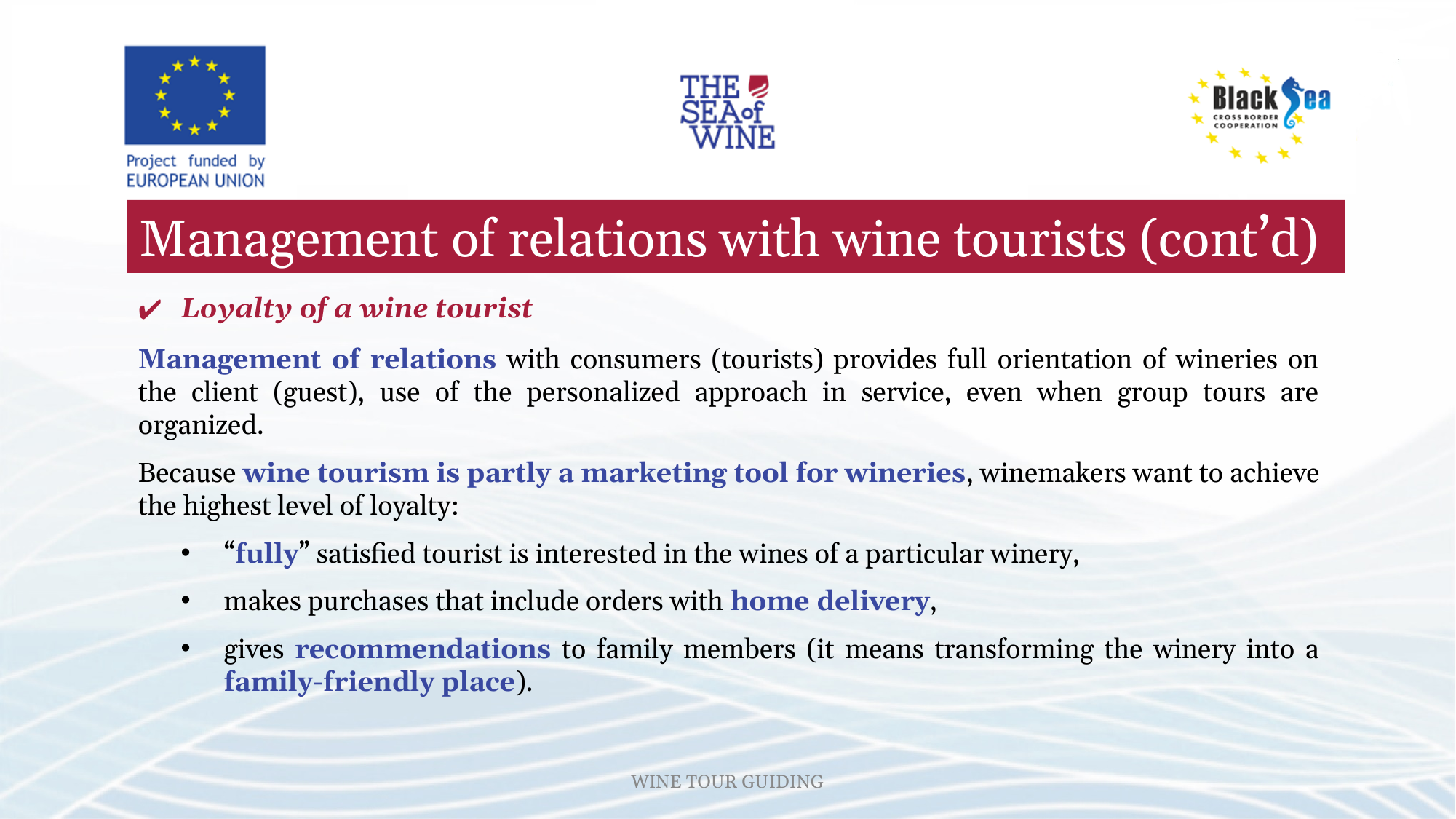

# Management of relations with wine tourists (cont’d)
Loyalty of a wine tourist
Management of relations with consumers (tourists) provides full orientation of wineries on the client (guest), use of the personalized approach in service, even when group tours are organized.
Because wine tourism is partly a marketing tool for wineries, winemakers want to achieve the highest level of loyalty:
“fully” satisfied tourist is interested in the wines of a particular winery,
makes purchases that include orders with home delivery,
gives recommendations to family members (it means transforming the winery into a family-friendly place).
WINE TOUR GUIDING